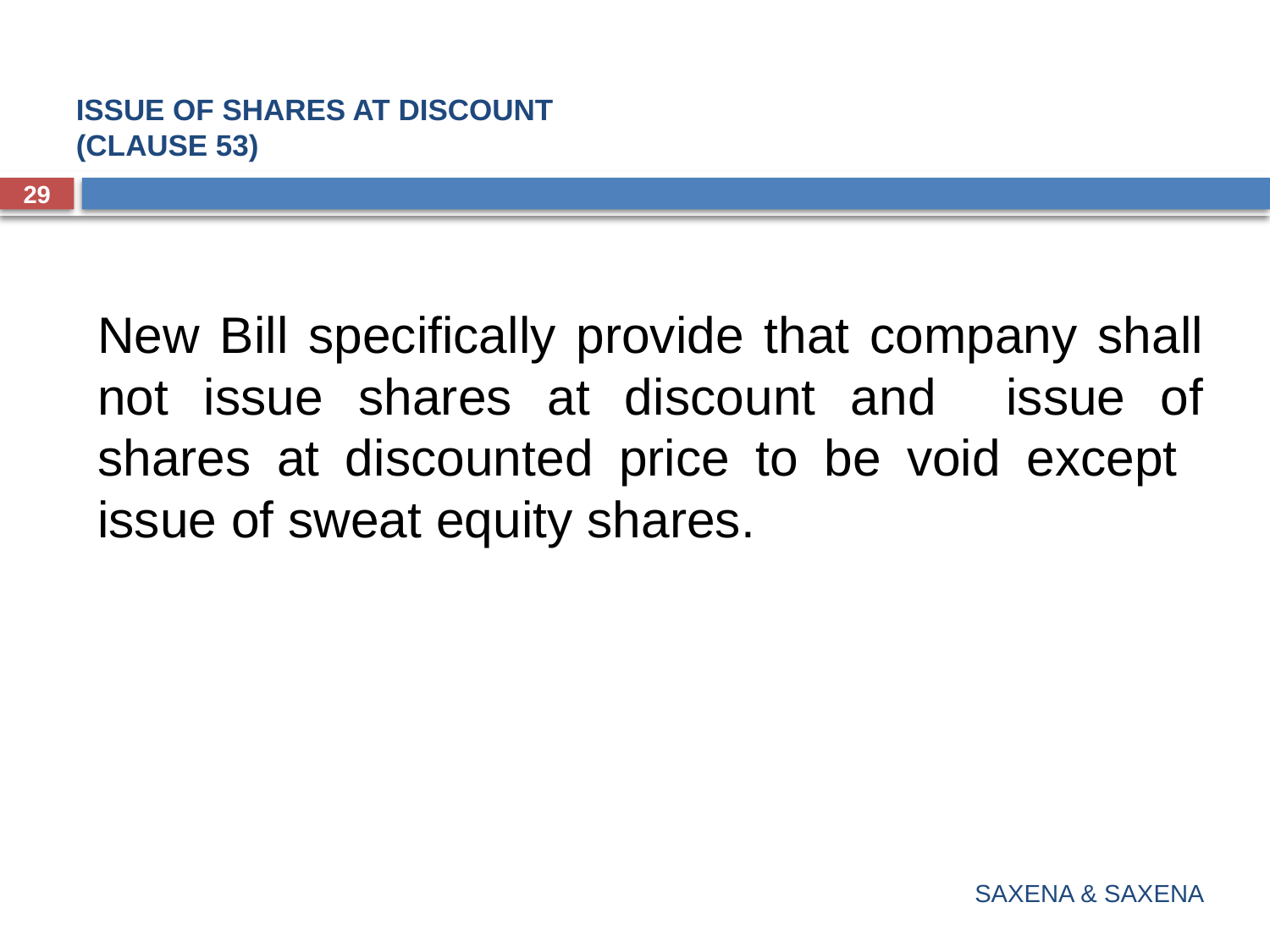

# ISSUE OF SHARES AT DISCOUNT (CLAUSE 53)
29
New Bill specifically provide that company shall not issue shares at discount and  issue of shares at discounted price to be void except  issue of sweat equity shares.
SAXENA & SAXENA